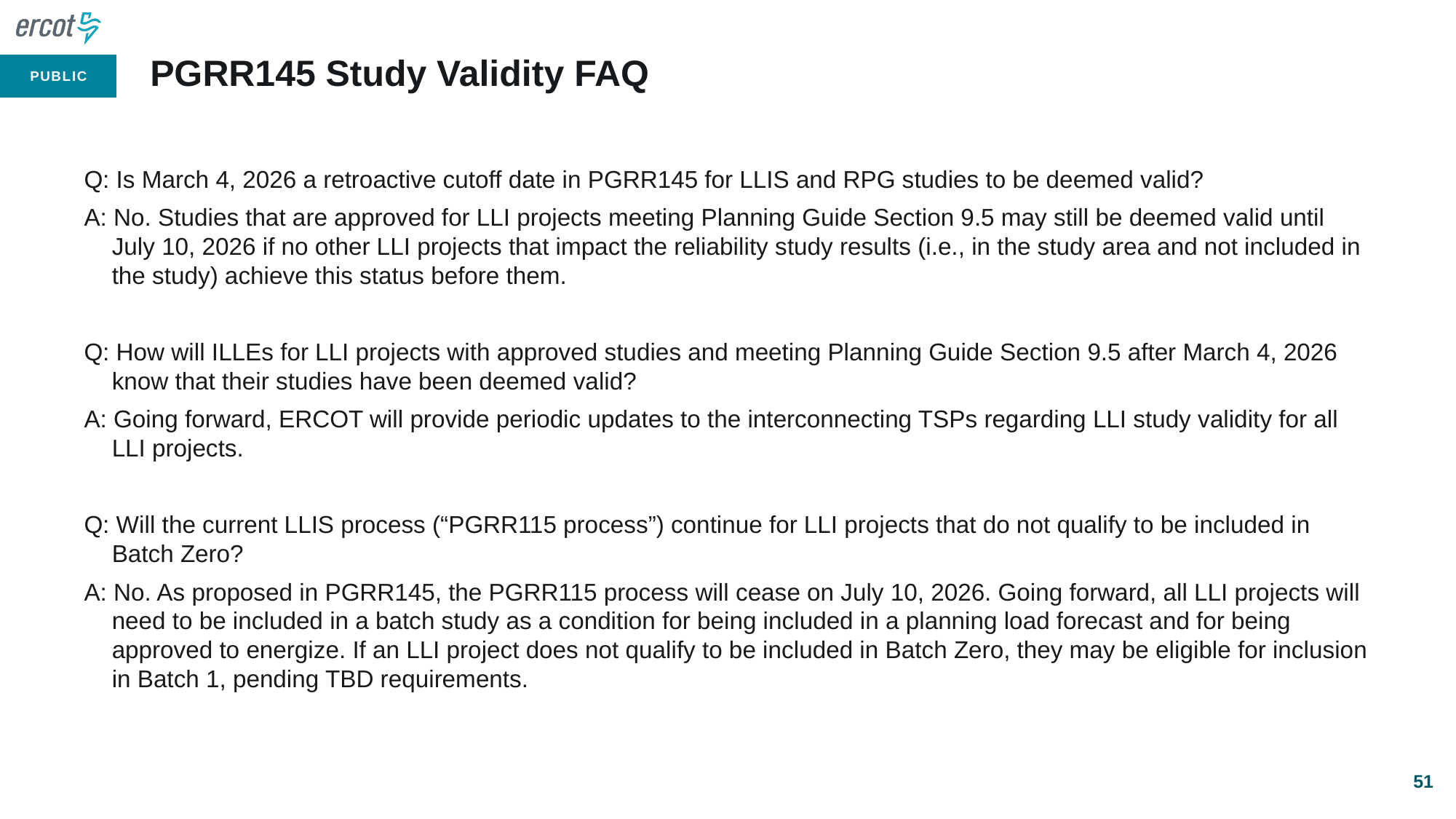

# PGRR145 Study Validity FAQ
Q: Is March 4, 2026 a retroactive cutoff date in PGRR145 for LLIS and RPG studies to be deemed valid?
A: No. Studies that are approved for LLI projects meeting Planning Guide Section 9.5 may still be deemed valid until July 10, 2026 if no other LLI projects that impact the reliability study results (i.e., in the study area and not included in the study) achieve this status before them.

Q: How will ILLEs for LLI projects with approved studies and meeting Planning Guide Section 9.5 after March 4, 2026 know that their studies have been deemed valid?
A: Going forward, ERCOT will provide periodic updates to the interconnecting TSPs regarding LLI study validity for all LLI projects.

Q: Will the current LLIS process (“PGRR115 process”) continue for LLI projects that do not qualify to be included in Batch Zero?
A: No. As proposed in PGRR145, the PGRR115 process will cease on July 10, 2026. Going forward, all LLI projects will need to be included in a batch study as a condition for being included in a planning load forecast and for being approved to energize. If an LLI project does not qualify to be included in Batch Zero, they may be eligible for inclusion in Batch 1, pending TBD requirements.
51